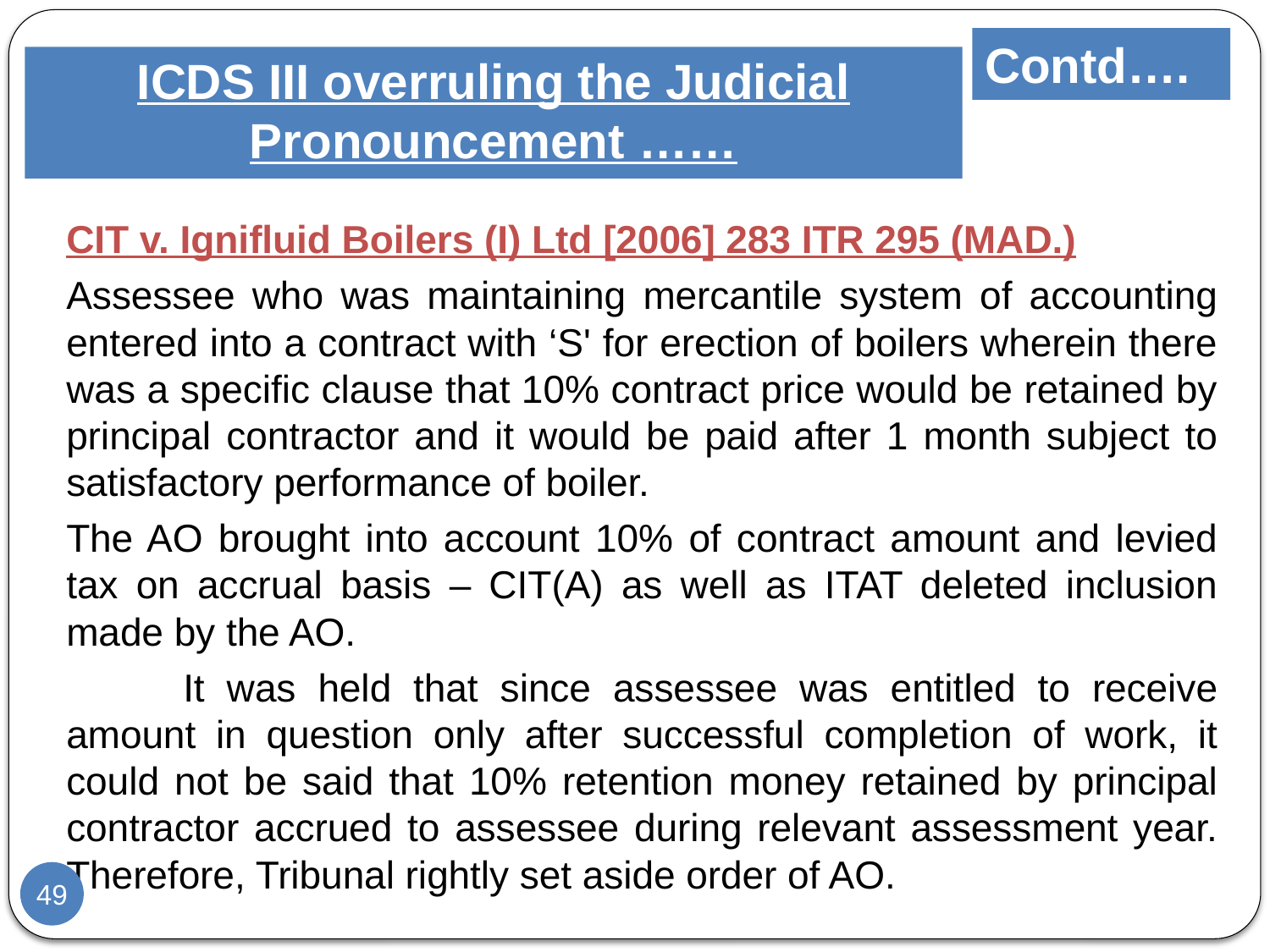

Contd….
# ICDS III overruling the Judicial Pronouncement ……
CIT v. Ignifluid Boilers (I) Ltd [2006] 283 ITR 295 (MAD.)
Assessee who was maintaining mercantile system of accounting entered into a contract with ‘S' for erection of boilers wherein there was a specific clause that 10% contract price would be retained by principal contractor and it would be paid after 1 month subject to satisfactory performance of boiler.
The AO brought into account 10% of contract amount and levied tax on accrual basis – CIT(A) as well as ITAT deleted inclusion made by the AO.
		It was held that since assessee was entitled to receive amount in question only after successful completion of work, it could not be said that 10% retention money retained by principal contractor accrued to assessee during relevant assessment year. Therefore, Tribunal rightly set aside order of AO.
49